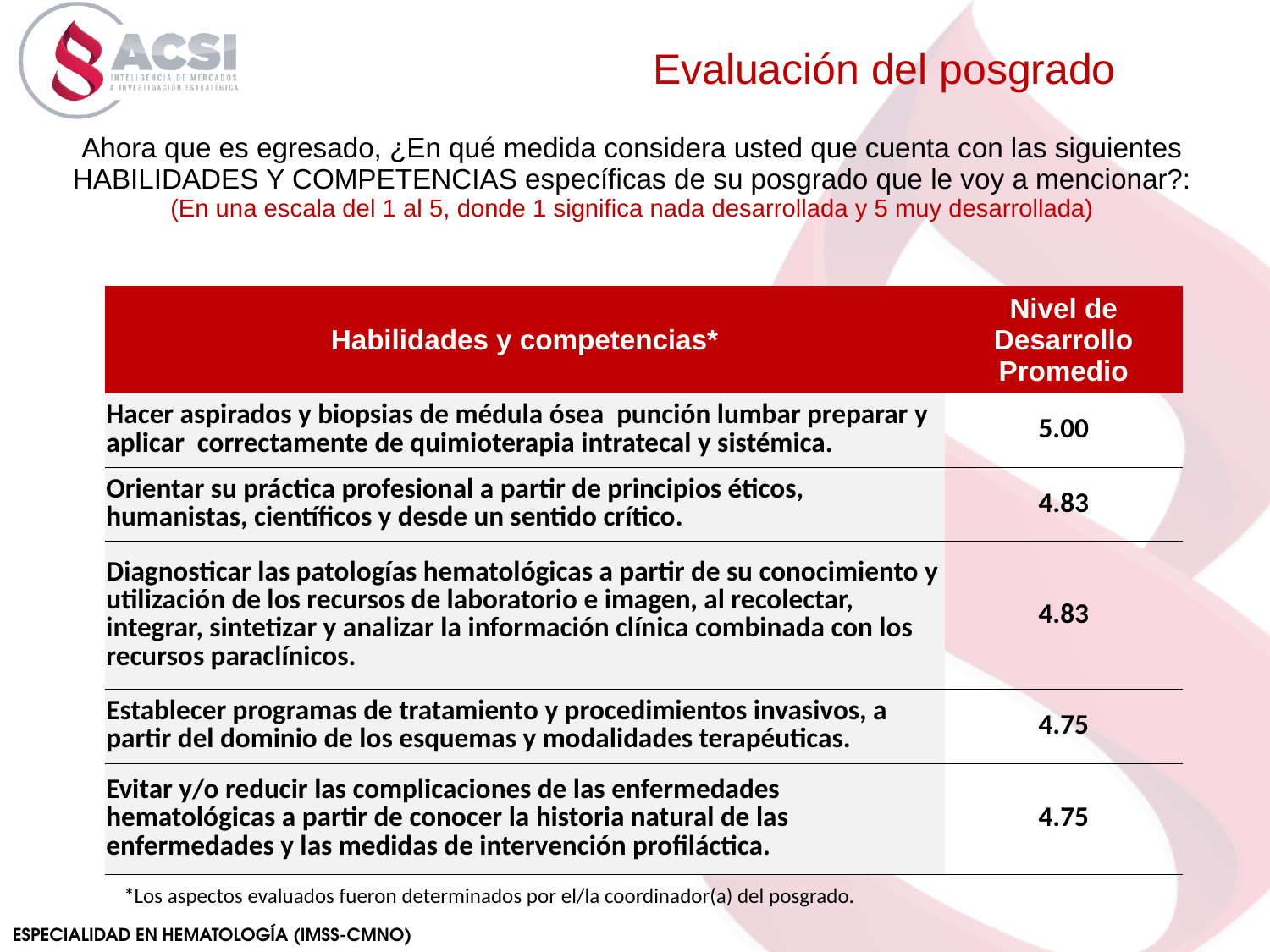

Evaluación del posgrado
Ahora que es egresado, ¿En qué medida considera usted que cuenta con las siguientes HABILIDADES Y COMPETENCIAS específicas de su posgrado que le voy a mencionar?:
(En una escala del 1 al 5, donde 1 significa nada desarrollada y 5 muy desarrollada)
| Habilidades y competencias\* | Nivel de Desarrollo Promedio |
| --- | --- |
| Hacer aspirados y biopsias de médula ósea punción lumbar preparar y aplicar correctamente de quimioterapia intratecal y sistémica. | 5.00 |
| Orientar su práctica profesional a partir de principios éticos, humanistas, científicos y desde un sentido crítico. | 4.83 |
| Diagnosticar las patologías hematológicas a partir de su conocimiento y utilización de los recursos de laboratorio e imagen, al recolectar, integrar, sintetizar y analizar la información clínica combinada con los recursos paraclínicos. | 4.83 |
| Establecer programas de tratamiento y procedimientos invasivos, a partir del dominio de los esquemas y modalidades terapéuticas. | 4.75 |
| Evitar y/o reducir las complicaciones de las enfermedades hematológicas a partir de conocer la historia natural de las enfermedades y las medidas de intervención profiláctica. | 4.75 |

*Los aspectos evaluados fueron determinados por el/la coordinador(a) del posgrado.